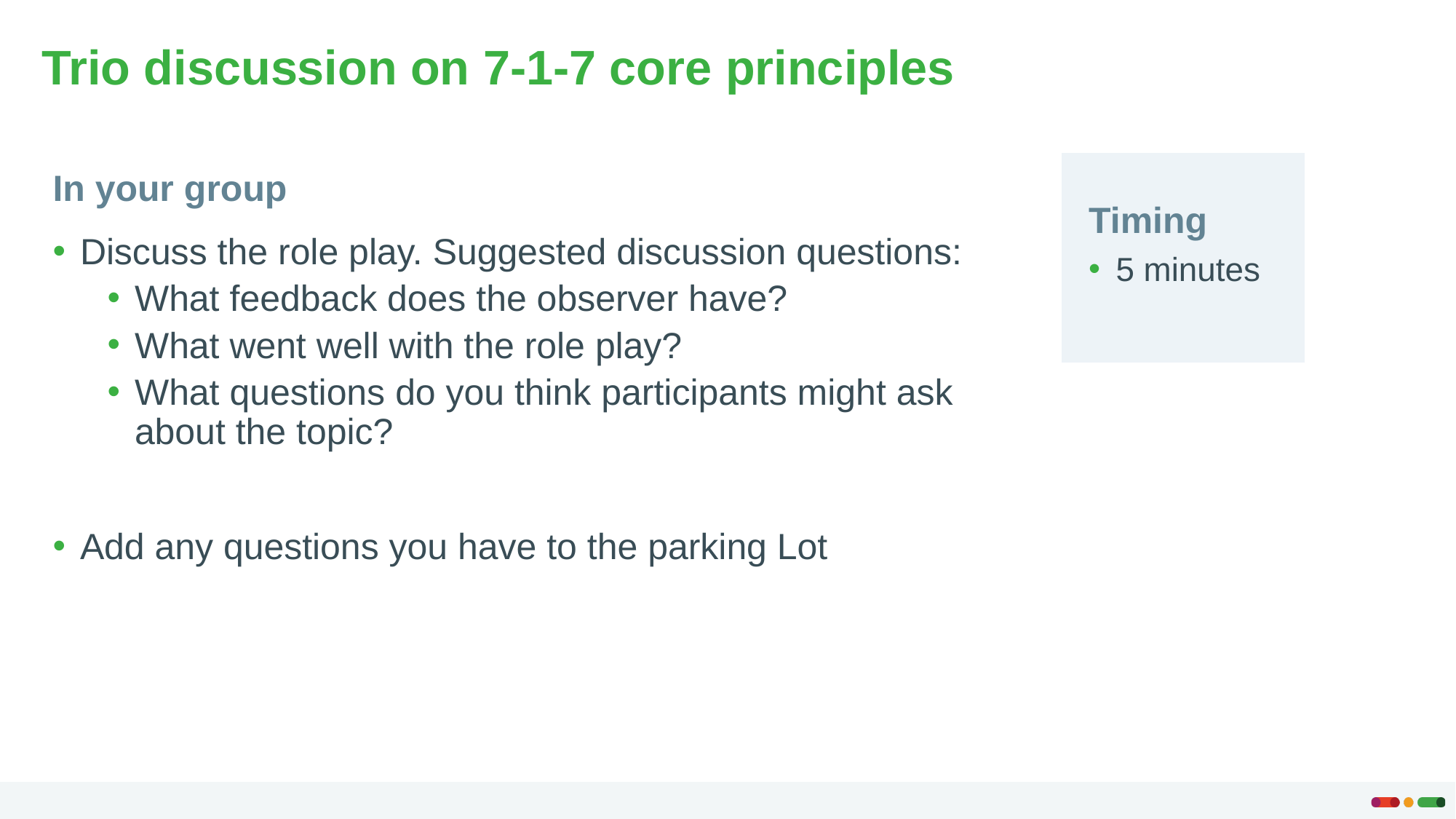

# Trio discussion on 7-1-7 core principles
In your group
Timing

Discuss the role play. Suggested discussion questions:
What feedback does the observer have?
What went well with the role play?
What questions do you think participants might ask about the topic?

Add any questions you have to the parking Lot
5 minutes